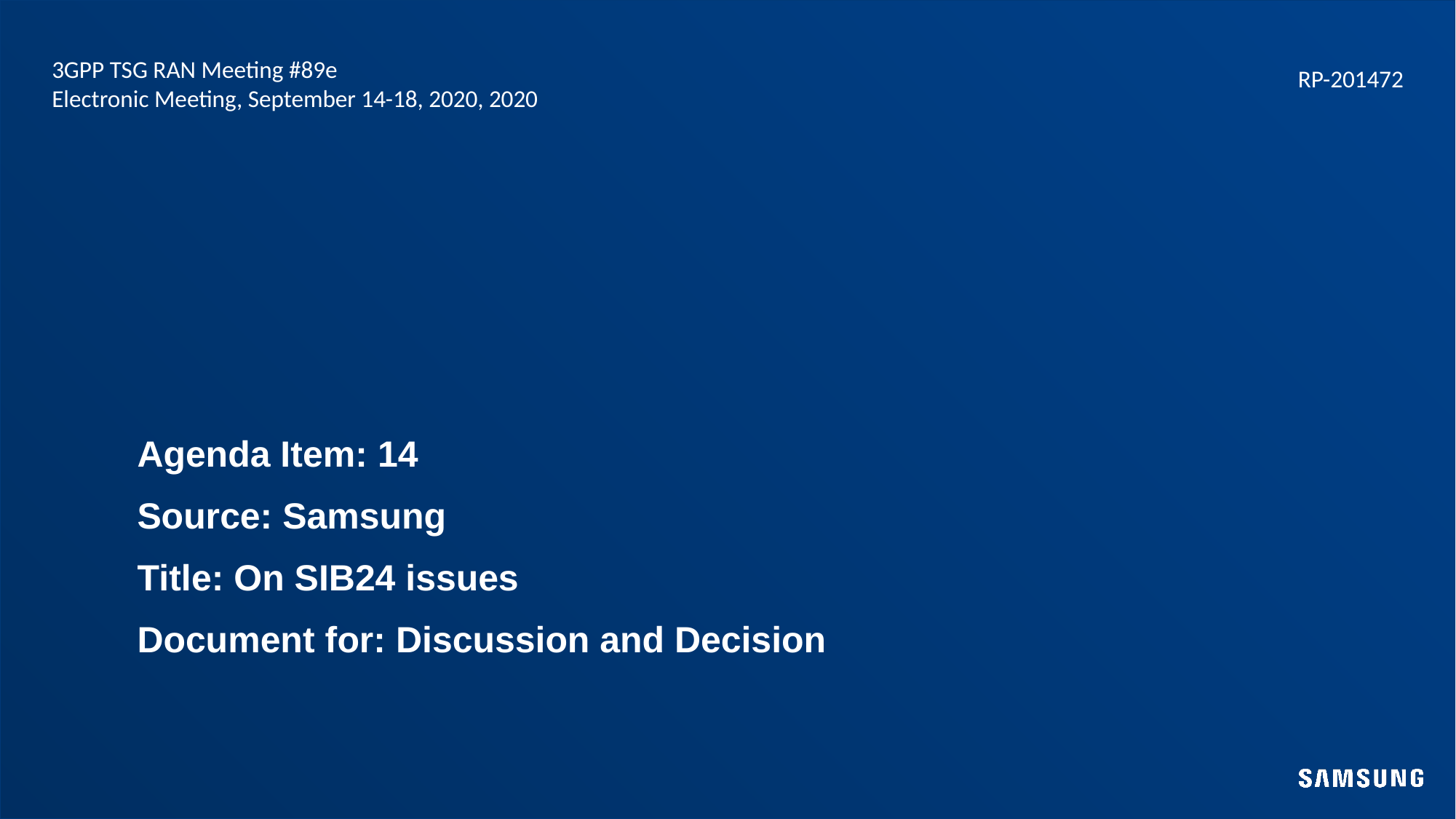

3GPP TSG RAN Meeting #89e
Electronic Meeting, September 14-18, 2020, 2020
RP-201472
Agenda Item: 14
Source: Samsung
Title: On SIB24 issues
Document for: Discussion and Decision